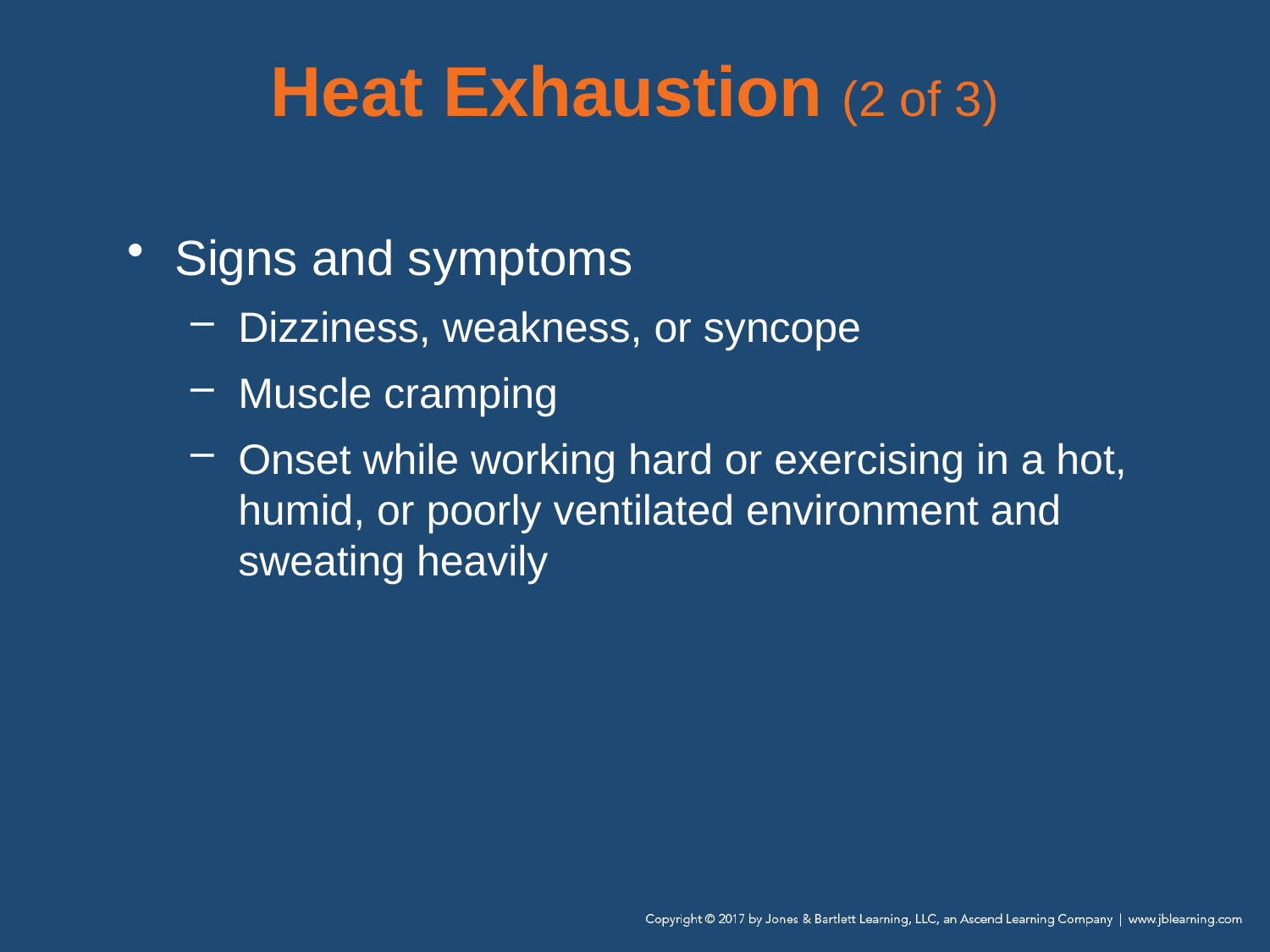

# Heat Exhaustion (2 of 3)
Signs and symptoms
Dizziness, weakness, or syncope
Muscle cramping
Onset while working hard or exercising in a hot, humid, or poorly ventilated environment and sweating heavily